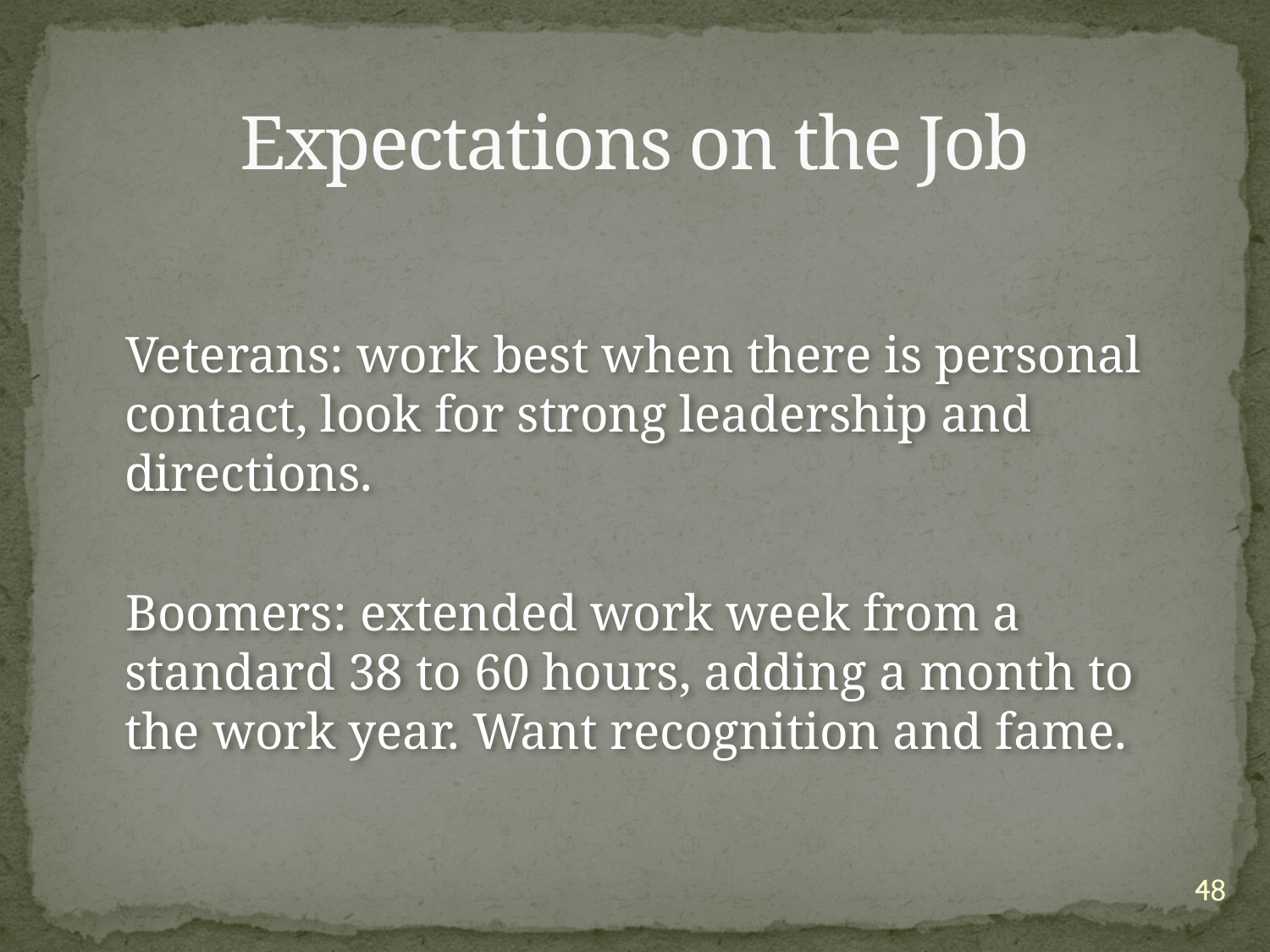

# Expectations on the Job
   Veterans: work best when there is personal contact, look for strong leadership and directions.

   Boomers: extended work week from a standard 38 to 60 hours, adding a month to the work year. Want recognition and fame.
48